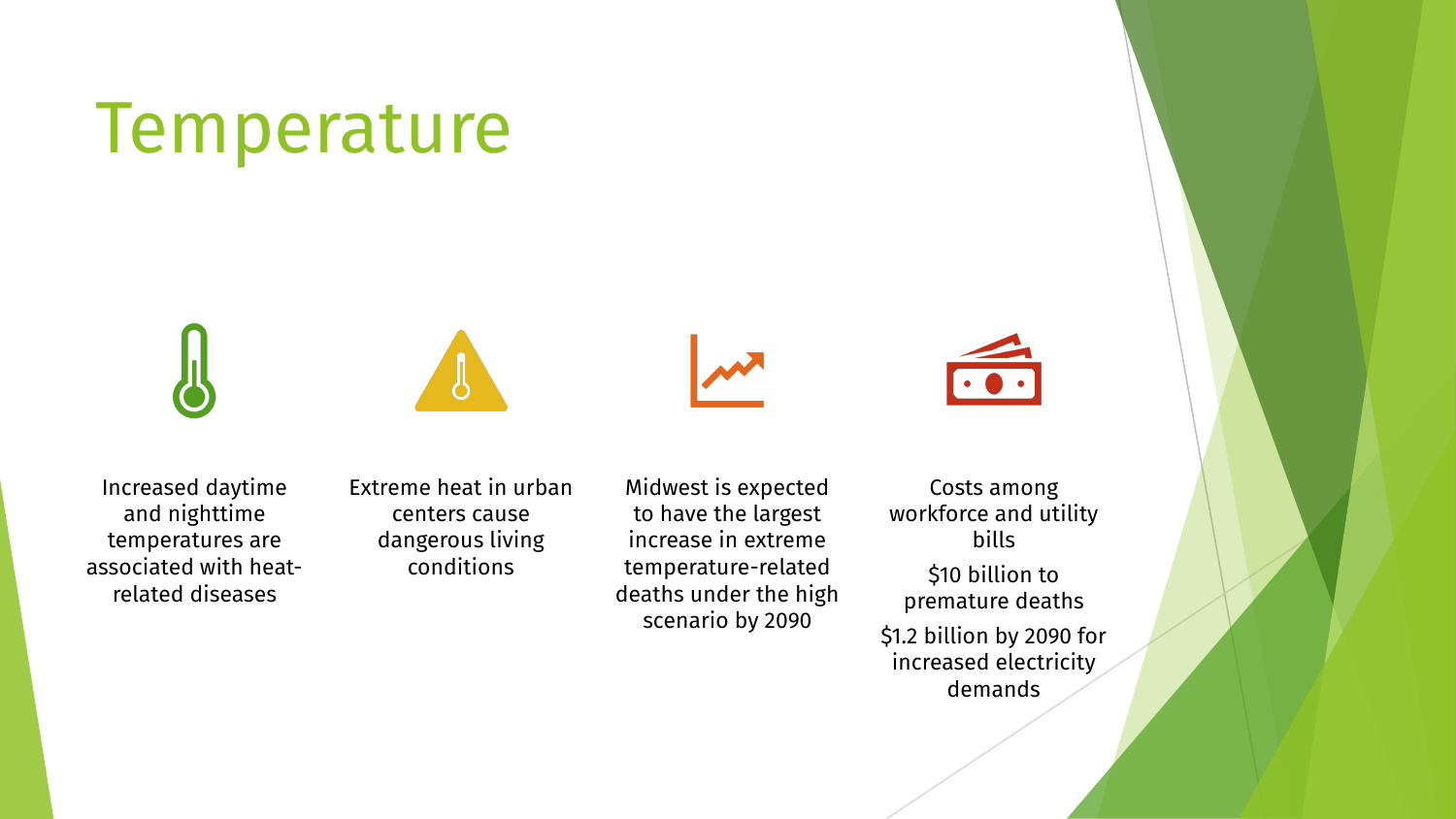

# Temperature

Increased daytime and nighttime temperatures are associated with heat-related diseases

Extreme heat in urban centers cause dangerous living conditions

Midwest is expected to have the largest increase in extreme temperature-related deaths under the high scenario by 2090

Costs among workforce and utility bills
$10 billion to premature deaths
$1.2 billion by 2090 for increased electricity demands